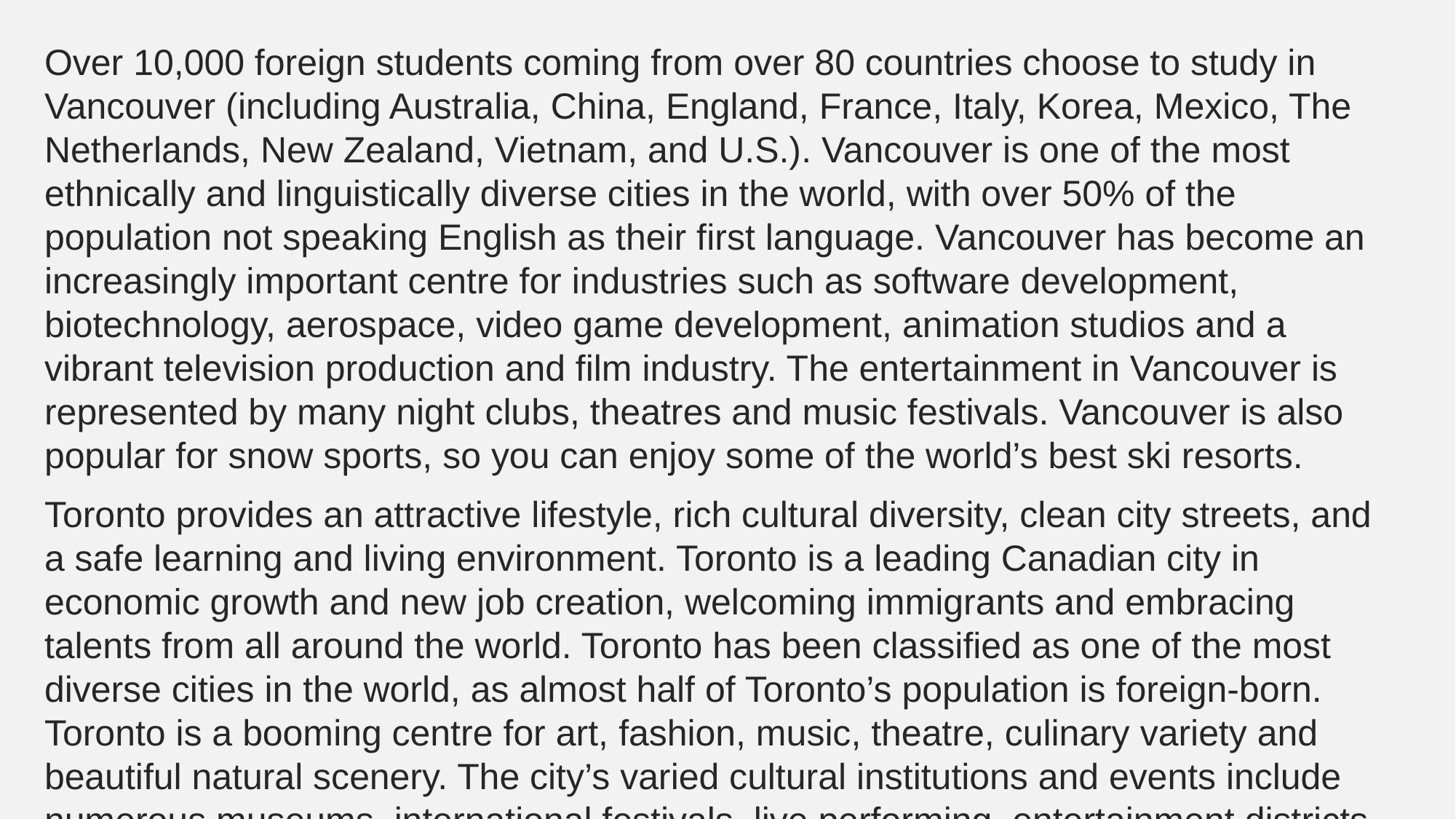

#
Over 10,000 foreign students coming from over 80 countries choose to study in Vancouver (including Australia, China, England, France, Italy, Korea, Mexico, The Netherlands, New Zealand, Vietnam, and U.S.). Vancouver is one of the most ethnically and linguistically diverse cities in the world, with over 50% of the population not speaking English as their first language. Vancouver has become an increasingly important centre for industries such as software development, biotechnology, aerospace, video game development, animation studios and a vibrant television production and film industry. The entertainment in Vancouver is represented by many night clubs, theatres and music festivals. Vancouver is also popular for snow sports, so you can enjoy some of the world’s best ski resorts.
Toronto provides an attractive lifestyle, rich cultural diversity, clean city streets, and a safe learning and living environment. Toronto is a leading Canadian city in economic growth and new job creation, welcoming immigrants and embracing talents from all around the world. Toronto has been classified as one of the most diverse cities in the world, as almost half of Toronto’s population is foreign-born. Toronto is a booming centre for art, fashion, music, theatre, culinary variety and beautiful natural scenery. The city’s varied cultural institutions and events include numerous museums, international festivals, live performing, entertainment districts, national historic sites, and sports activities.